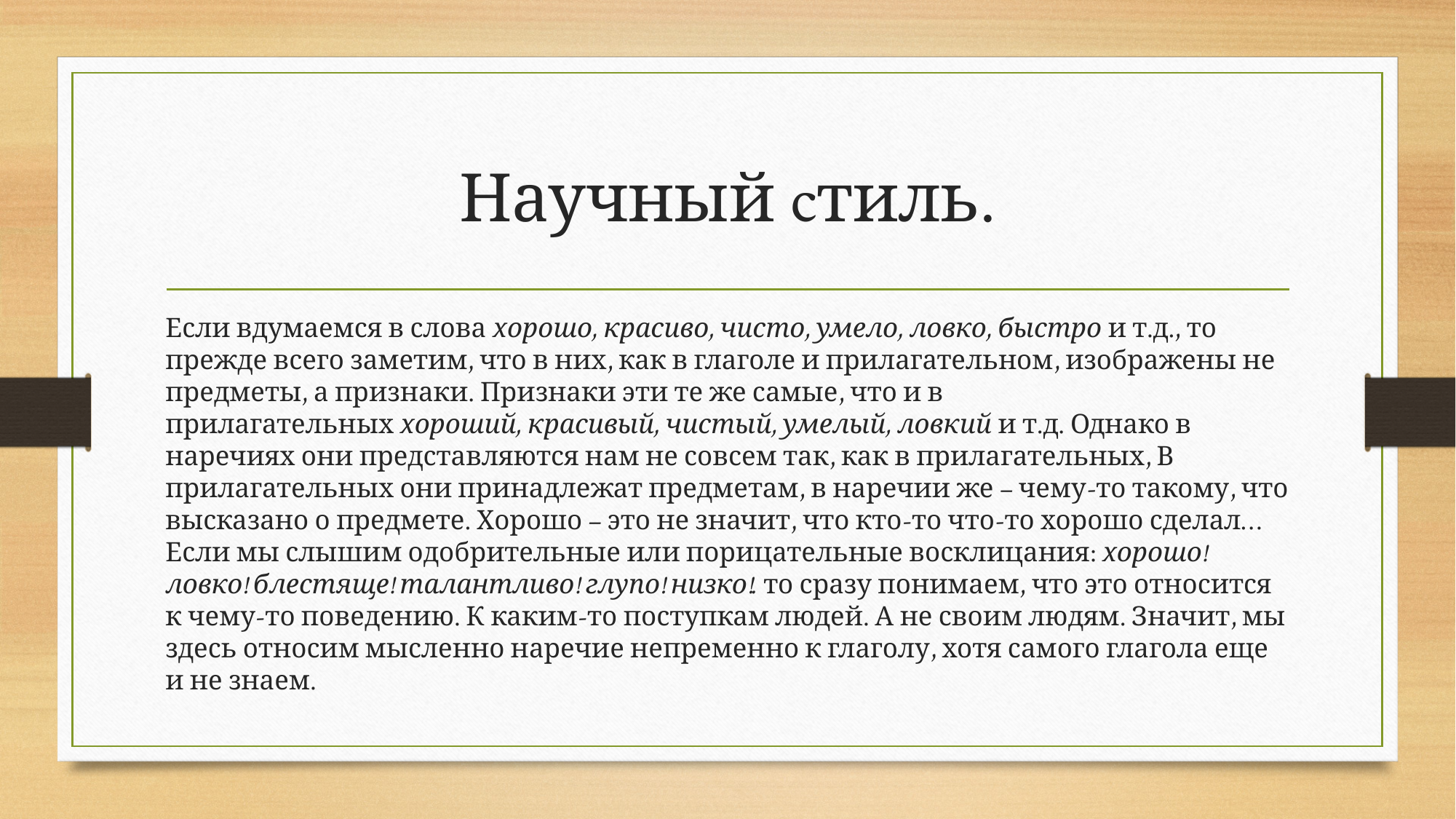

# Научный cтиль.
Если вдумаемся в слова хорошо, красиво, чисто, умело, ловко, быстро и т.д., то прежде всего заметим, что в них, как в глаголе и прилагательном, изображены не предметы, а признаки. Признаки эти те же самые, что и в прилагательных хороший, красивый, чистый, умелый, ловкий и т.д. Однако в наречиях они представляются нам не совсем так, как в прилагательных, В прилагательных они принадлежат предметам, в наречии же – чему-то такому, что высказано о предмете. Хорошо – это не значит, что кто-то что-то хорошо сделал…Если мы слышим одобрительные или порицательные восклицания: хорошо! ловко! блестяще! талантливо! глупо! низко!. то сразу понимаем, что это относится к чему-то поведению. К каким-то поступкам людей. А не своим людям. Значит, мы здесь относим мысленно наречие непременно к глаголу, хотя самого глагола еще и не знаем.